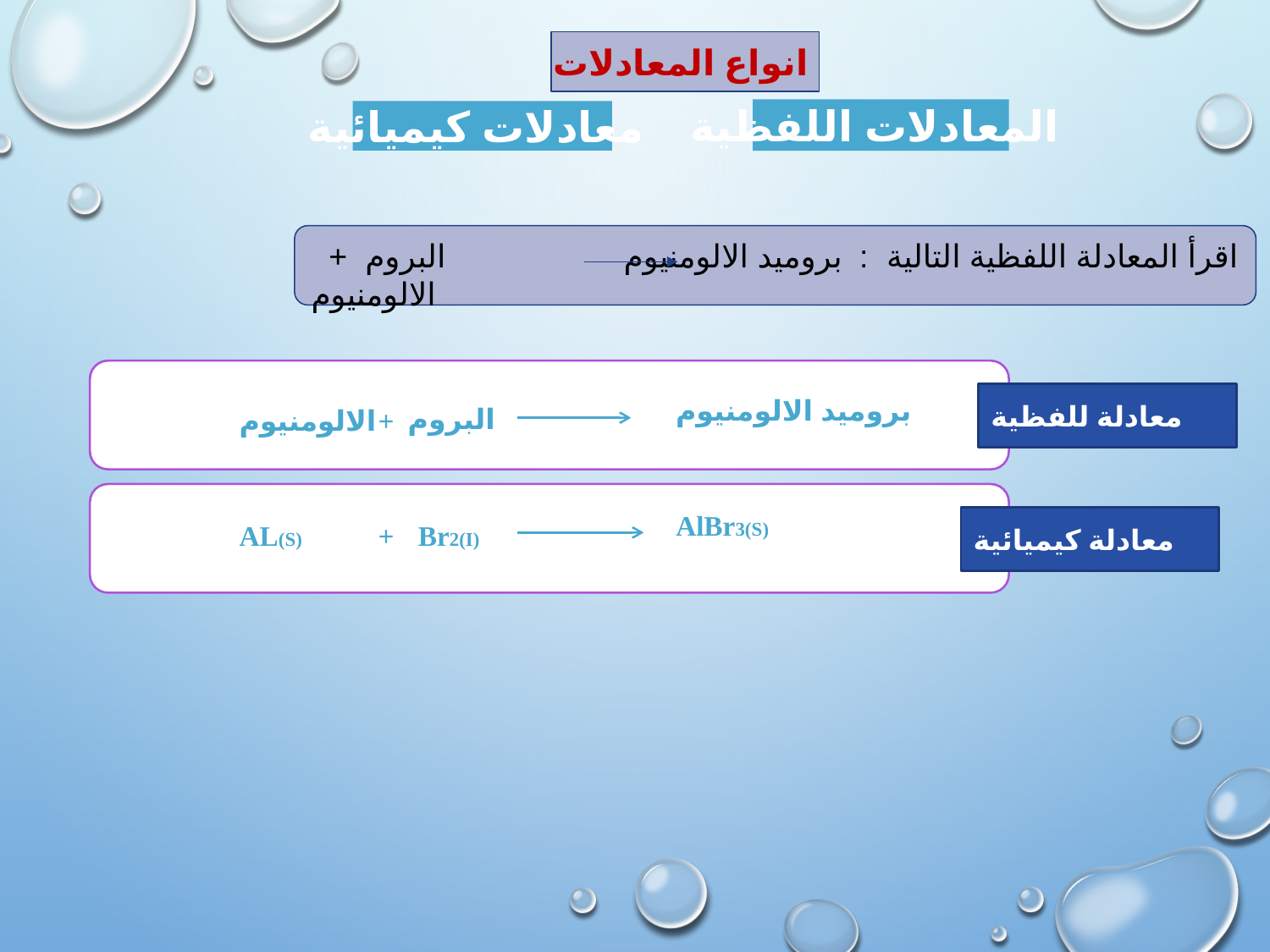

انواع المعادلات
المعادلات اللفظية
معادلات كيميائية
اقرأ المعادلة اللفظية التالية  :  بروميد الالومنيوم                    البروم  +   الالومنيوم

البروم
بروميد الالومنيوم
الالومنيوم
+
معادلة للفظية

AlBr3(S)
Br2(I)
AL(S)
+
معادلة كيميائية